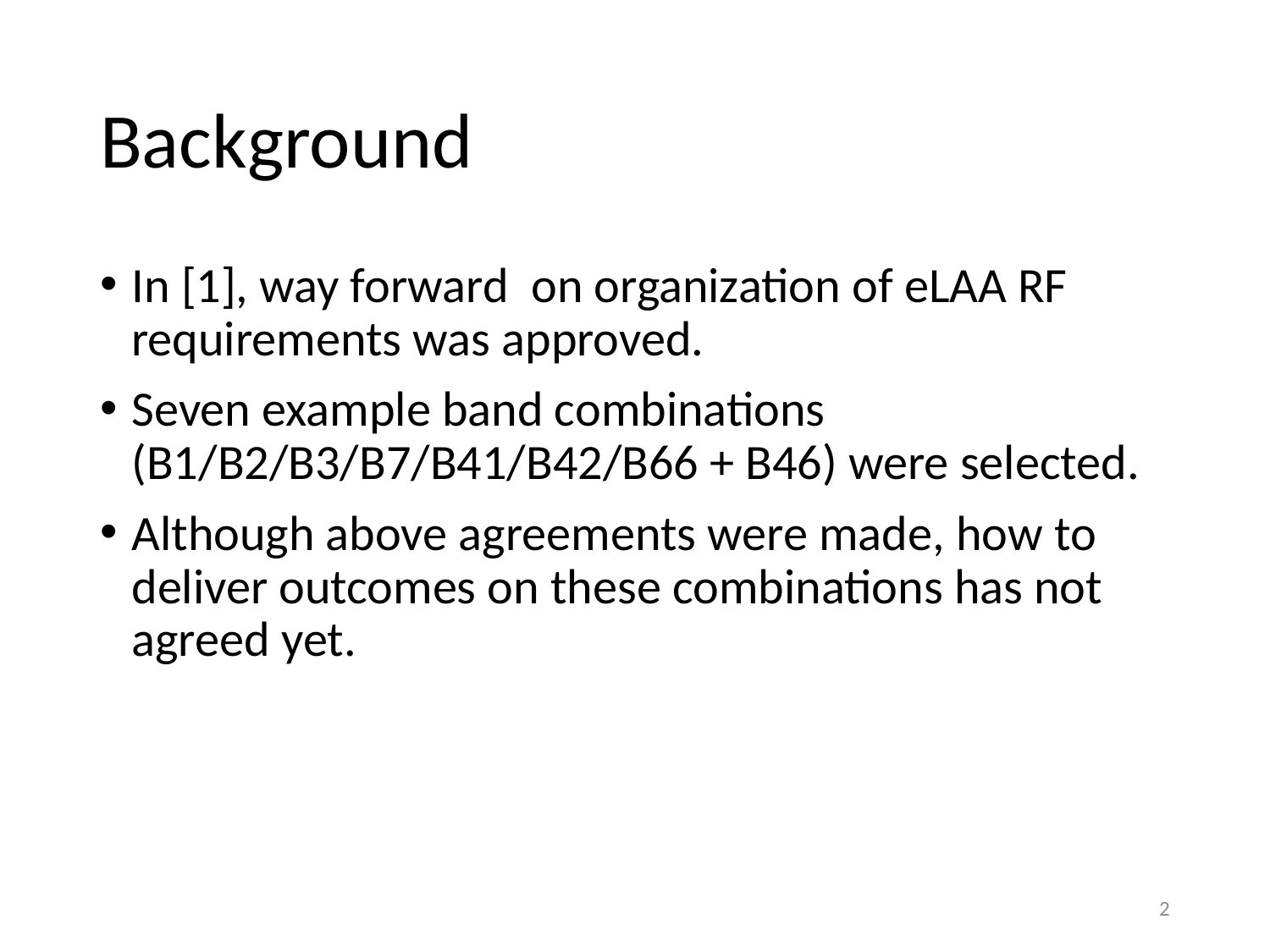

# Background
In [1], way forward  on organization of eLAA RF requirements was approved.
Seven example band combinations (B1/B2/B3/B7/B41/B42/B66 + B46) were selected.
Although above agreements were made, how to deliver outcomes on these combinations has not agreed yet.
2